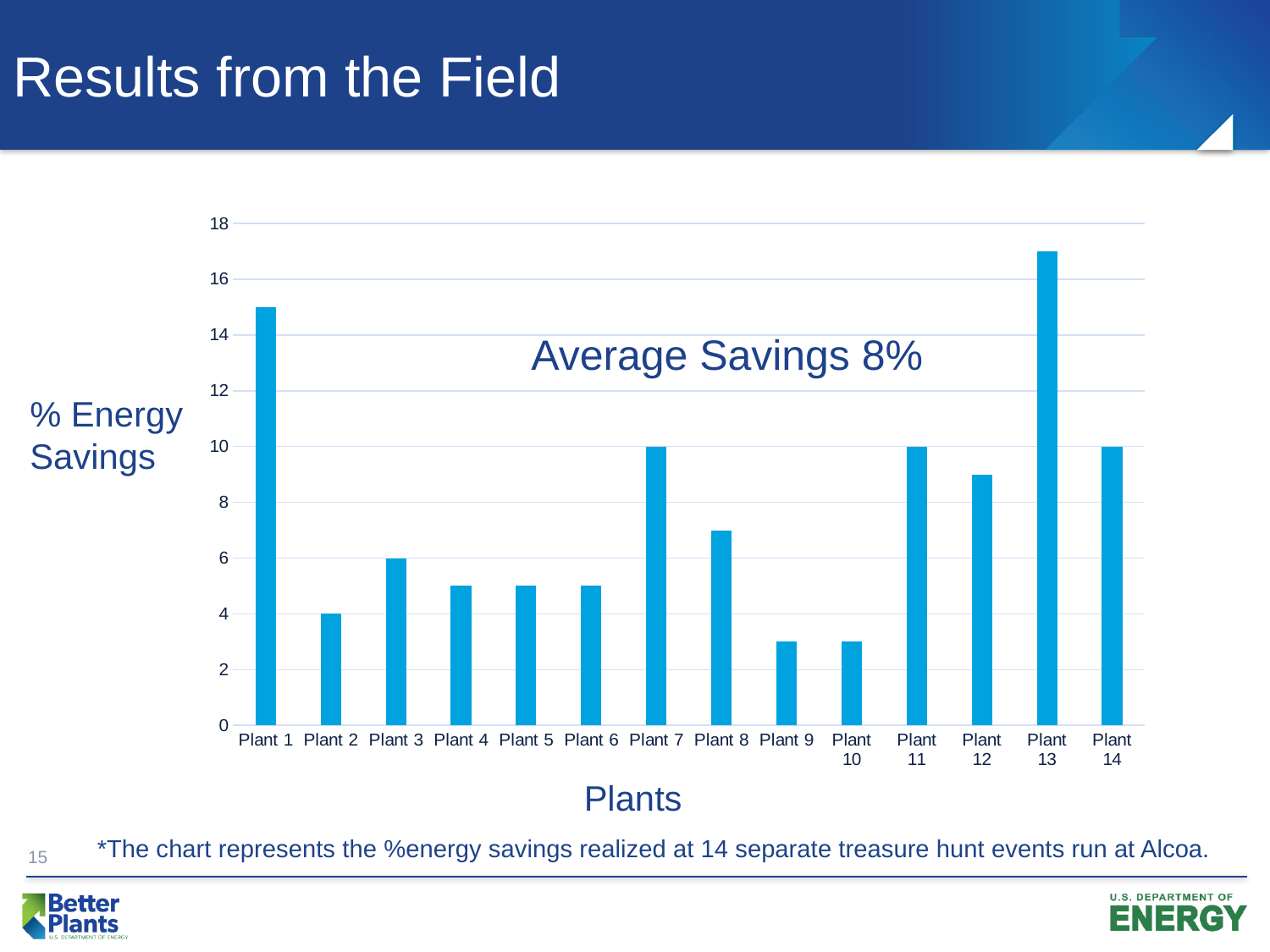

# Results from the Field

### Chart

| Category | % savings |
|---|---|
| Plant 1 | 15.0 |
| Plant 2 | 4.0 |
| Plant 3 | 6.0 |
| Plant 4 | 5.0 |
| Plant 5 | 5.0 |
| Plant 6 | 5.0 |
| Plant 7 | 10.0 |
| Plant 8 | 7.0 |
| Plant 9 | 3.0 |
| Plant 10 | 3.0 |
| Plant 11 | 10.0 |
| Plant 12 | 9.0 |
| Plant 13 | 17.0 |
| Plant 14 | 10.0 |
Average Savings 8%
% Energy Savings
Plants
*The chart represents the %energy savings realized at 14 separate treasure hunt events run at Alcoa.
15